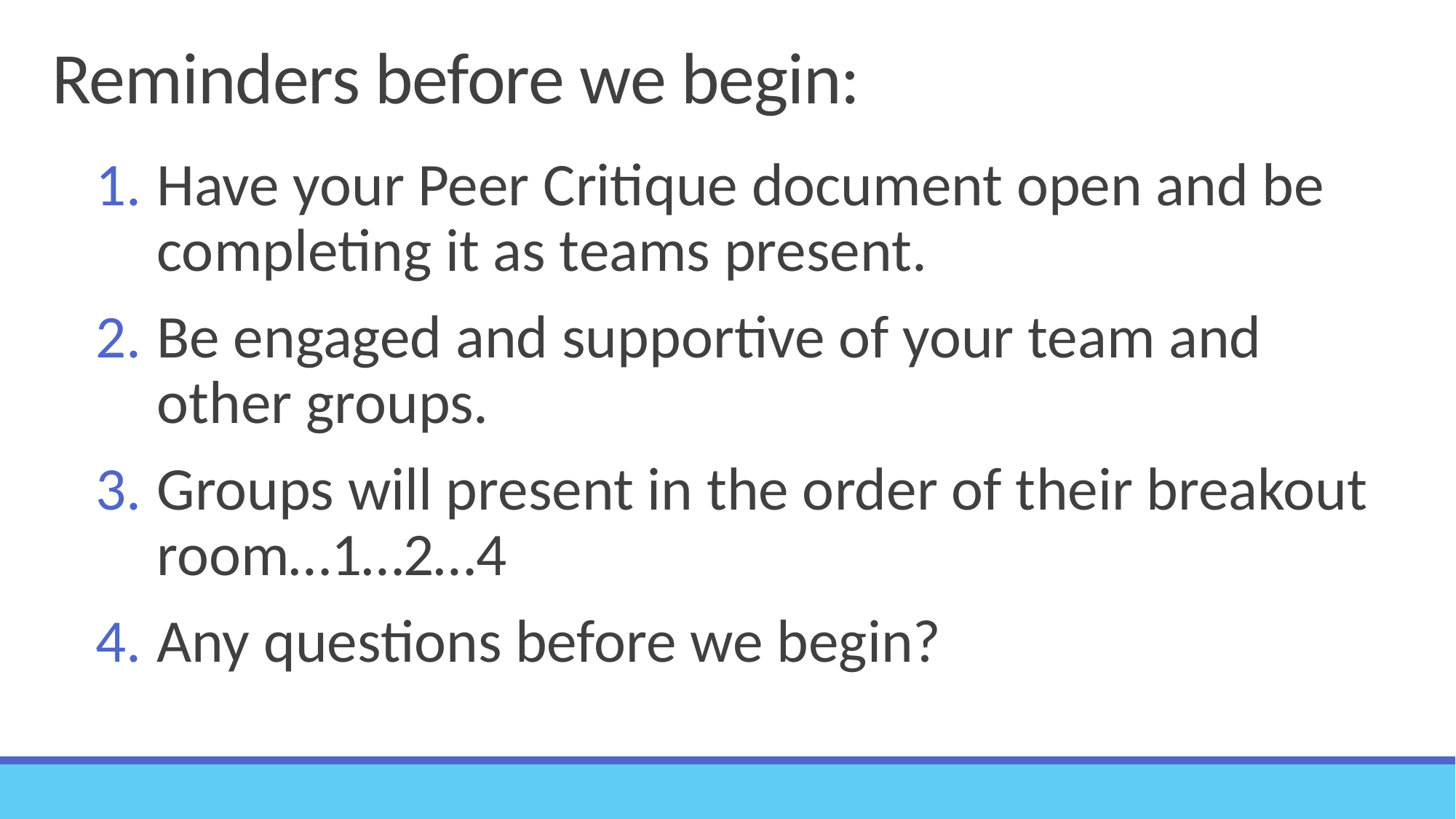

# Reminders before we begin:
Have your Peer Critique document open and be completing it as teams present.
Be engaged and supportive of your team and other groups.
Groups will present in the order of their breakout room…1…2…4
Any questions before we begin?